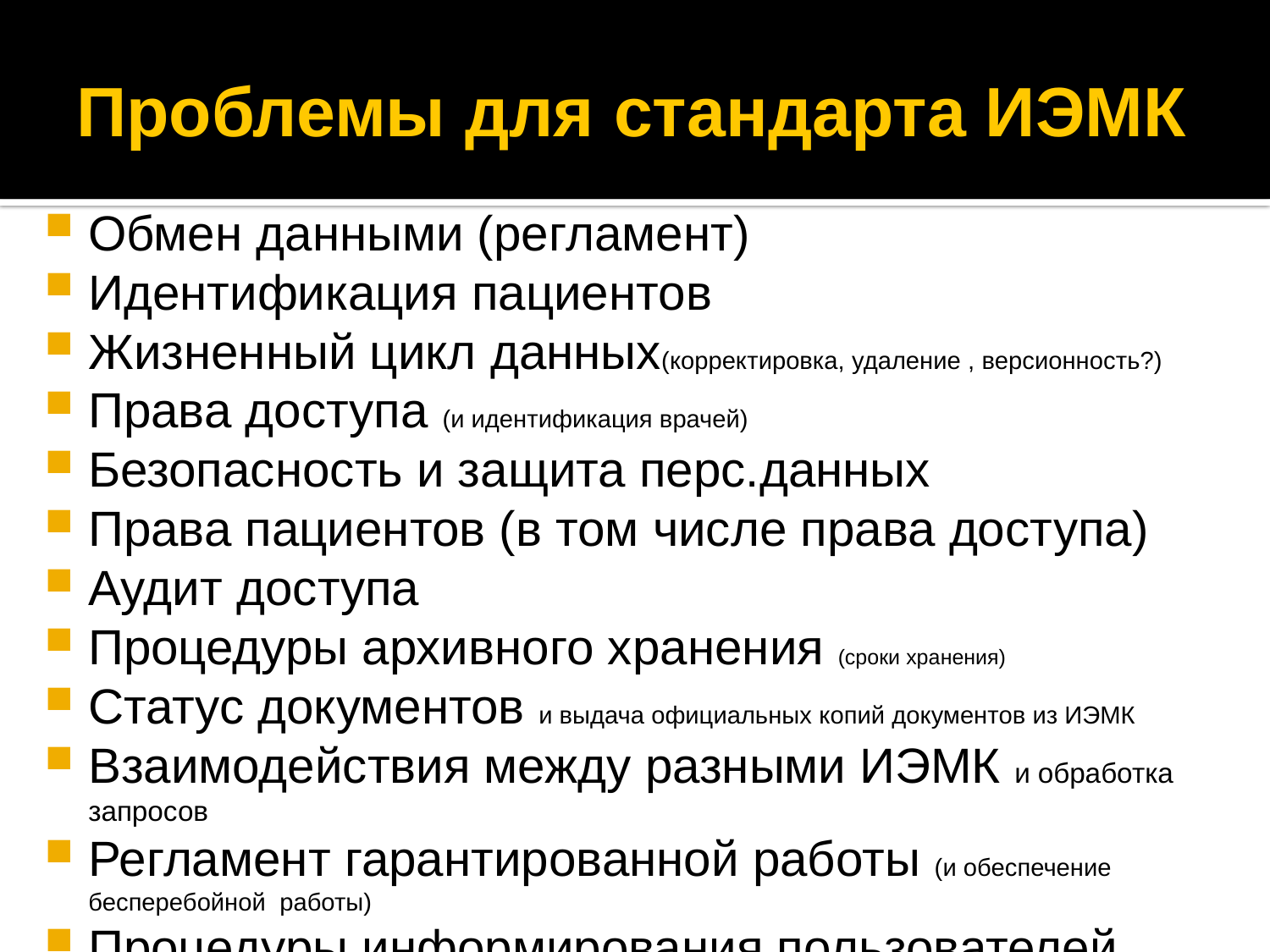

# Проблемы для стандарта ИЭМК
Обмен данными (регламент)
Идентификация пациентов
Жизненный цикл данных(корректировка, удаление , версионность?)
Права доступа (и идентификация врачей)
Безопасность и защита перс.данных
Права пациентов (в том числе права доступа)
Аудит доступа
Процедуры архивного хранения (сроки хранения)
Статус документов и выдача официальных копий документов из ИЭМК
Взаимодействия между разными ИЭМК и обработка запросов
Регламент гарантированной работы (и обеспечение бесперебойной  работы)
Процедуры информирования пользователей